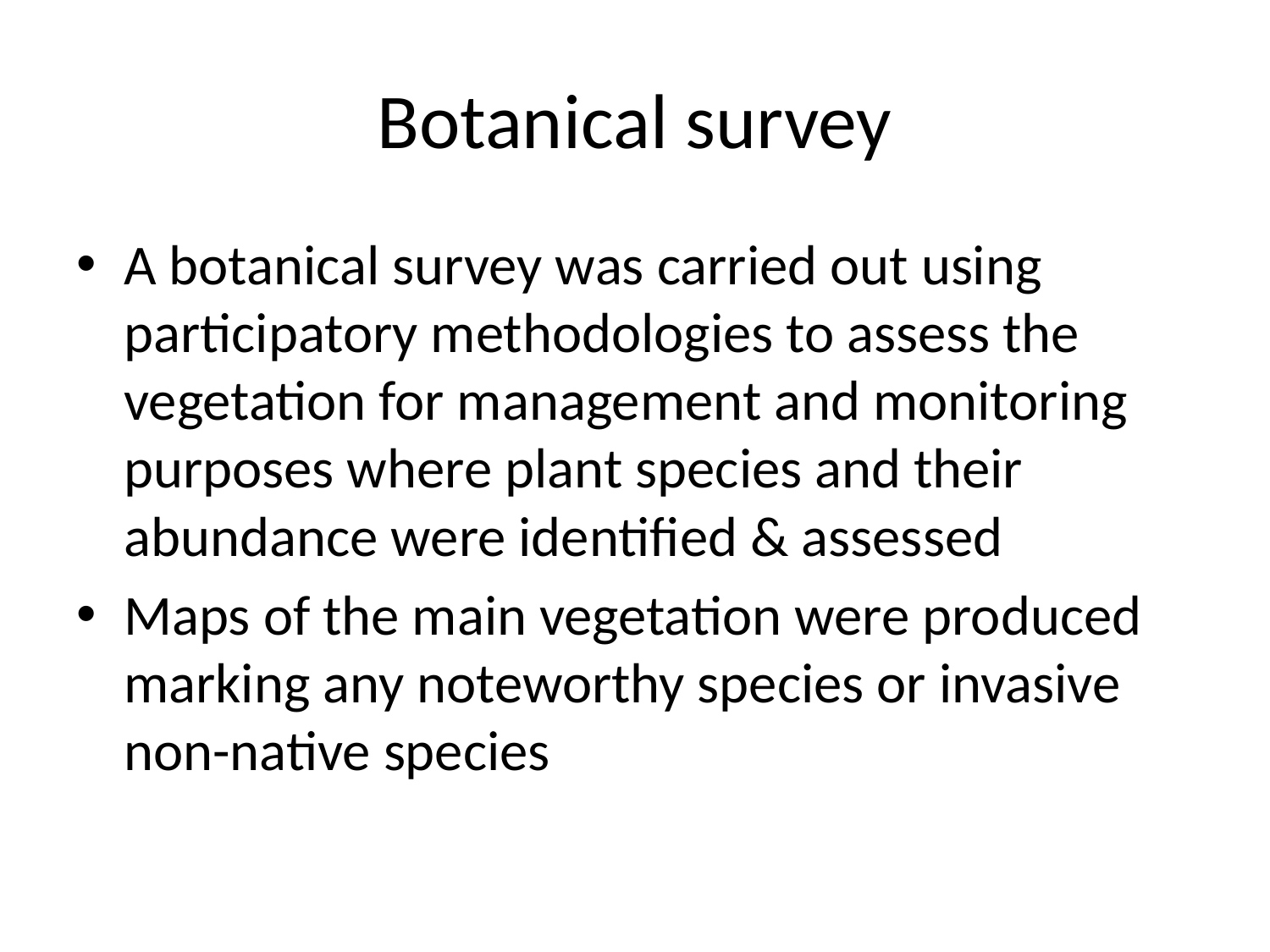

# Botanical survey
A botanical survey was carried out using participatory methodologies to assess the vegetation for management and monitoring purposes where plant species and their abundance were identified & assessed
Maps of the main vegetation were produced marking any noteworthy species or invasive non-native species